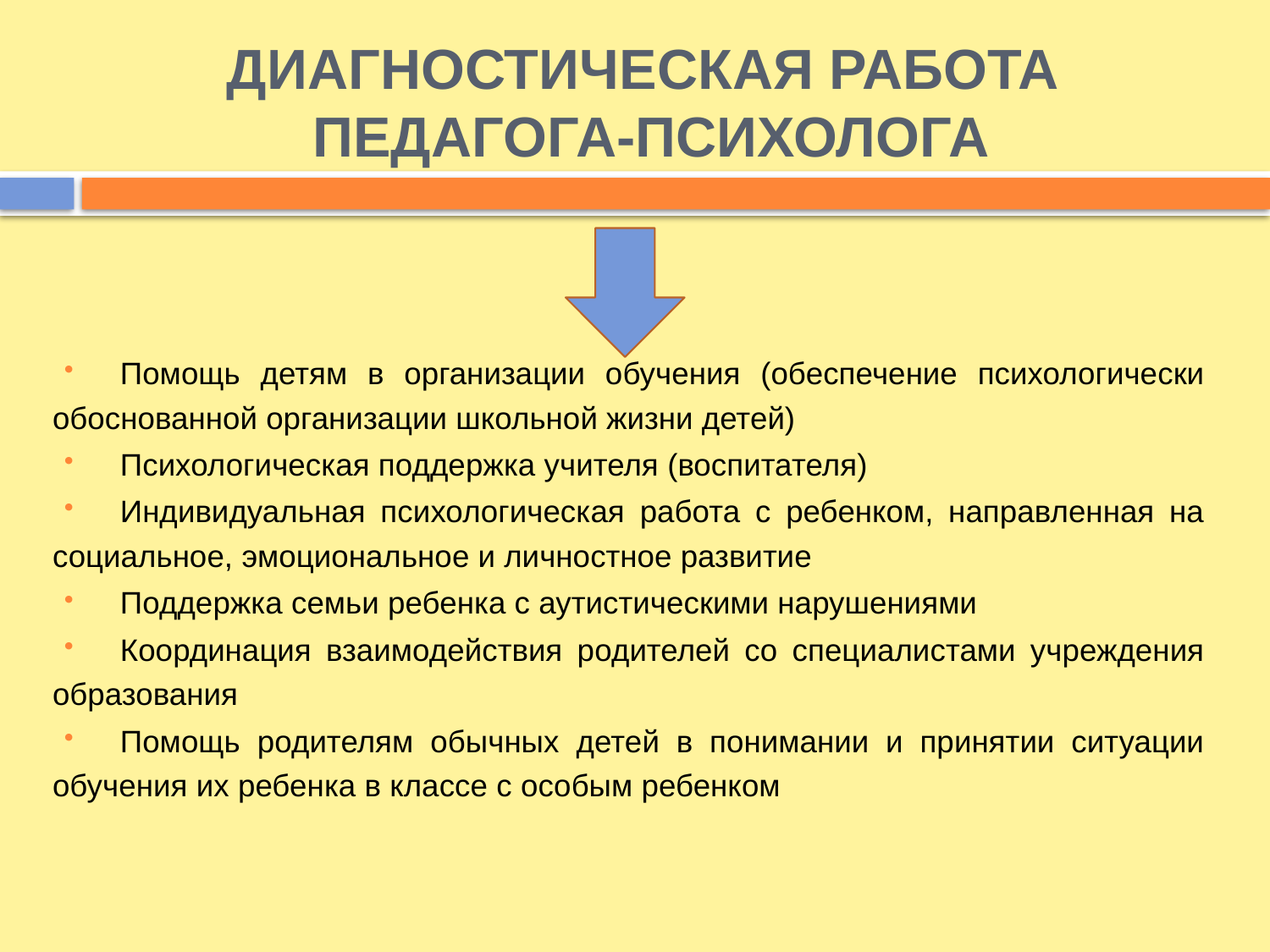

# ДИАГНОСТИЧЕСКАЯ РАБОТА ПЕДАГОГА-ПСИХОЛОГА

Помощь детям в организации обучения (обеспечение психологически обоснованной организации школьной жизни детей)
Психологическая поддержка учителя (воспитателя)
Индивидуальная психологическая работа с ребенком, направленная на социальное, эмоциональное и личностное развитие
Поддержка семьи ребенка с аутистическими нарушениями
Координация взаимодействия родителей со специалистами учреждения образования
Помощь родителям обычных детей в понимании и принятии ситуации обучения их ребенка в классе с особым ребенком